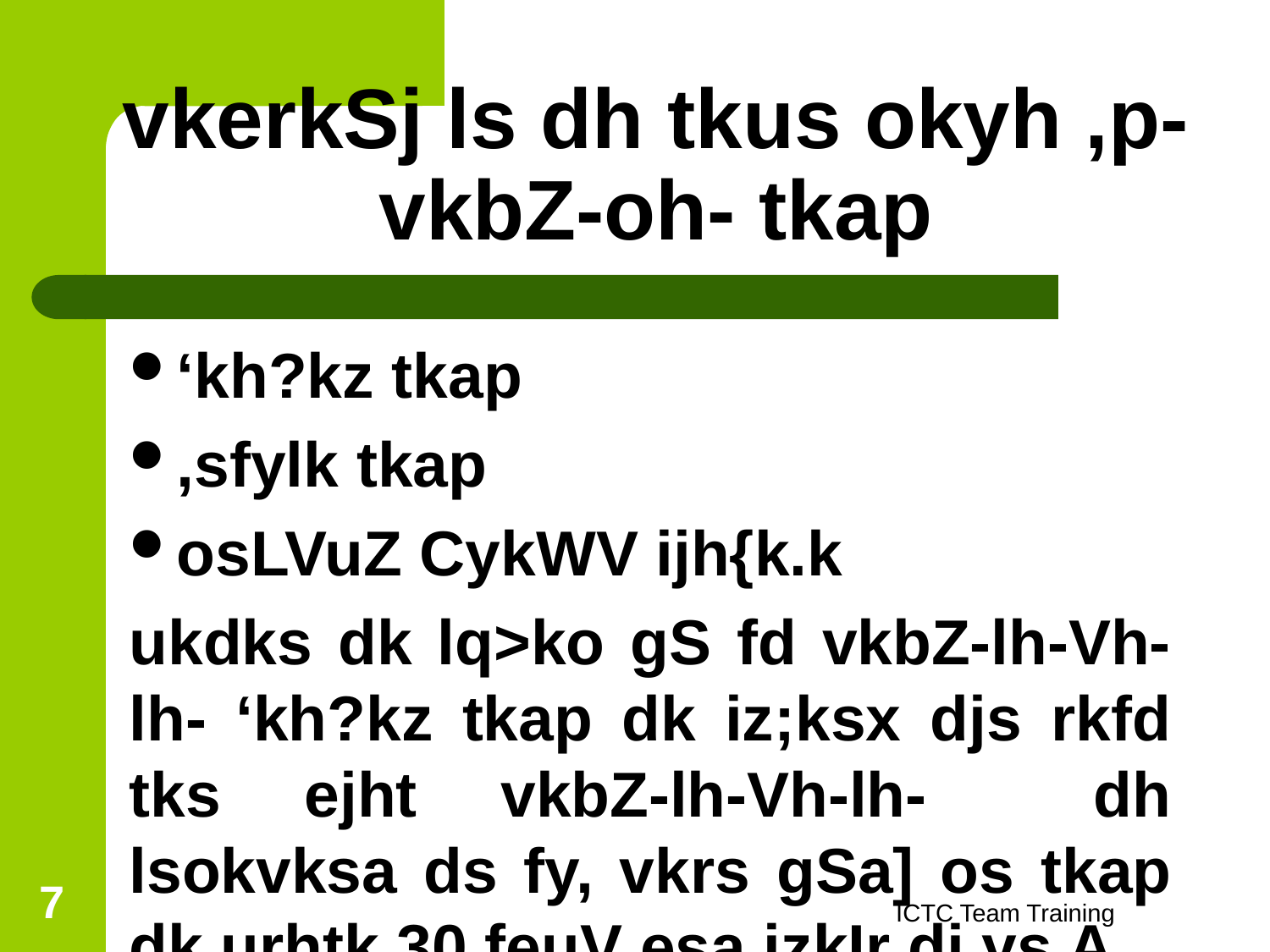

# vkerkSj ls dh tkus okyh ,p-vkbZ-oh- tkap
‘kh?kz tkap
,sfylk tkap
osLVuZ CykWV ijh{k.k
	ukdks dk lq>ko gS fd vkbZ-lh-Vh-lh- ‘kh?kz tkap dk iz;ksx djs rkfd tks ejht vkbZ-lh-Vh-lh-  dh lsokvksa ds fy, vkrs gSa] os tkap dk urhtk 30 feuV esa izkIr dj ys A
7
ICTC Team Training